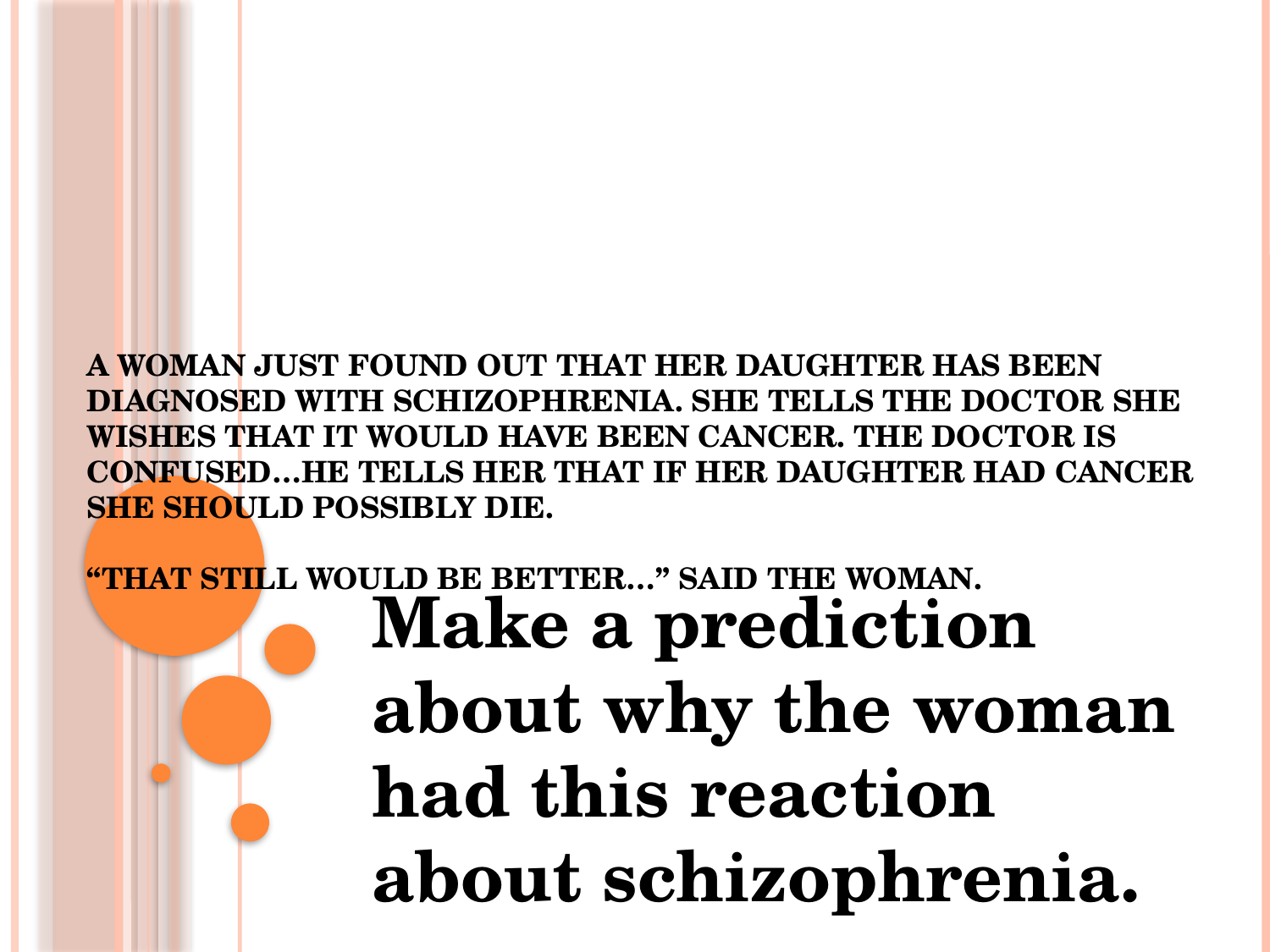

# A woman just found out that her daughter has been diagnosed with schizophrenia. She tells the doctor she wishes that it would have been cancer. The doctor is confused…he tells her that if her daughter had cancer she should possibly die. “that still would be better…” said the woman.
Make a prediction about why the woman had this reaction about schizophrenia.